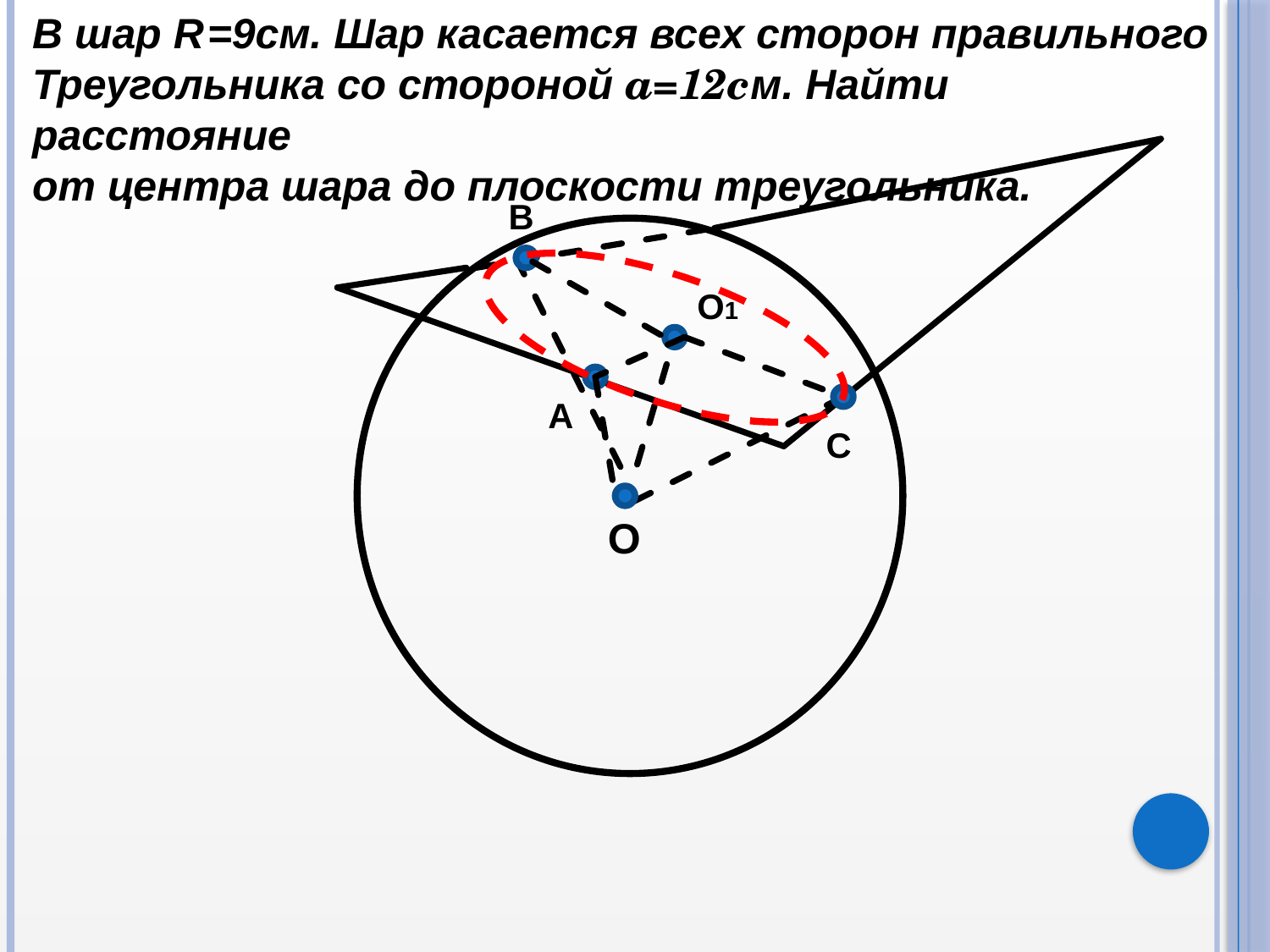

В шар R=9см. Шар касается всех сторон правильного
Треугольника со стороной a=12cм. Найти расстояние
от центра шара до плоскости треугольника.
В

О1

А

С

О